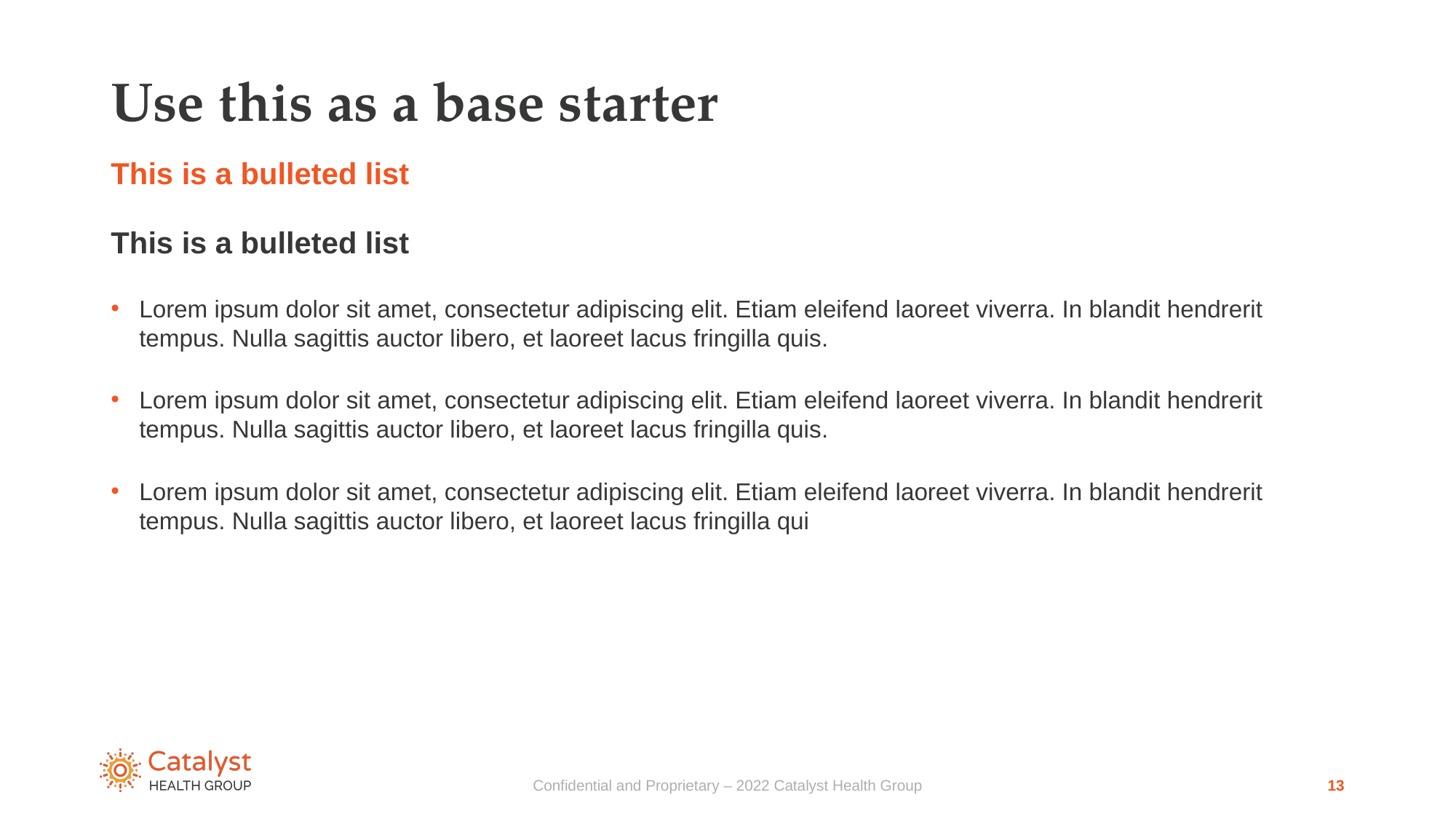

# Use this as a base starter
This is a bulleted list
This is a bulleted list
Lorem ipsum dolor sit amet, consectetur adipiscing elit. Etiam eleifend laoreet viverra. In blandit hendrerit tempus. Nulla sagittis auctor libero, et laoreet lacus fringilla quis.
Lorem ipsum dolor sit amet, consectetur adipiscing elit. Etiam eleifend laoreet viverra. In blandit hendrerit tempus. Nulla sagittis auctor libero, et laoreet lacus fringilla quis.
Lorem ipsum dolor sit amet, consectetur adipiscing elit. Etiam eleifend laoreet viverra. In blandit hendrerit tempus. Nulla sagittis auctor libero, et laoreet lacus fringilla qui
13